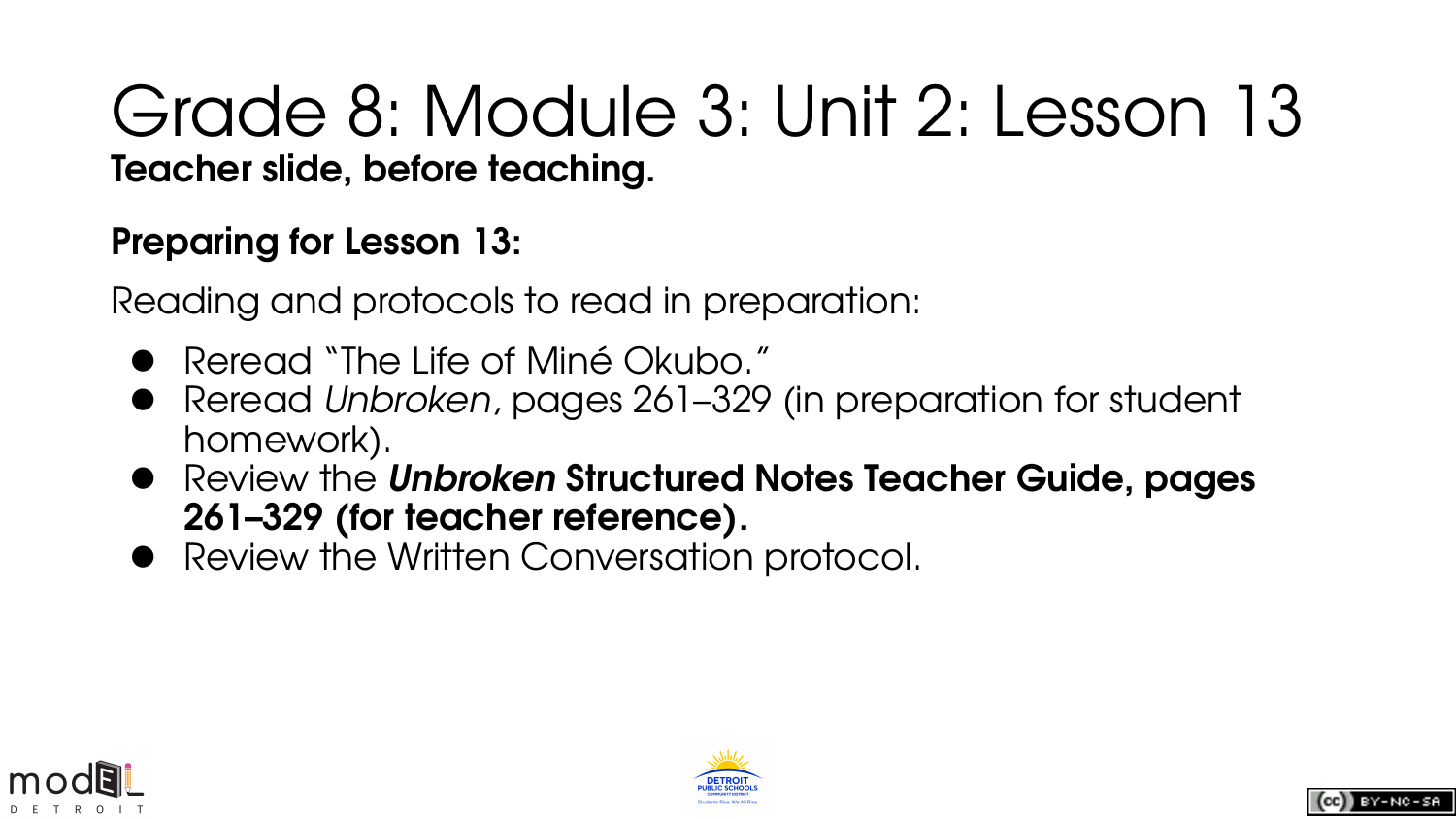

# Grade 8: Module 3: Unit 2: Lesson 13
Teacher slide, before teaching.

Preparing for Lesson 13:
Reading and protocols to read in preparation:
Reread “The Life of Miné Okubo.”
Reread Unbroken, pages 261–329 (in preparation for student homework).
Review the Unbroken Structured Notes Teacher Guide, pages 261–329 (for teacher reference).
Review the Written Conversation protocol.